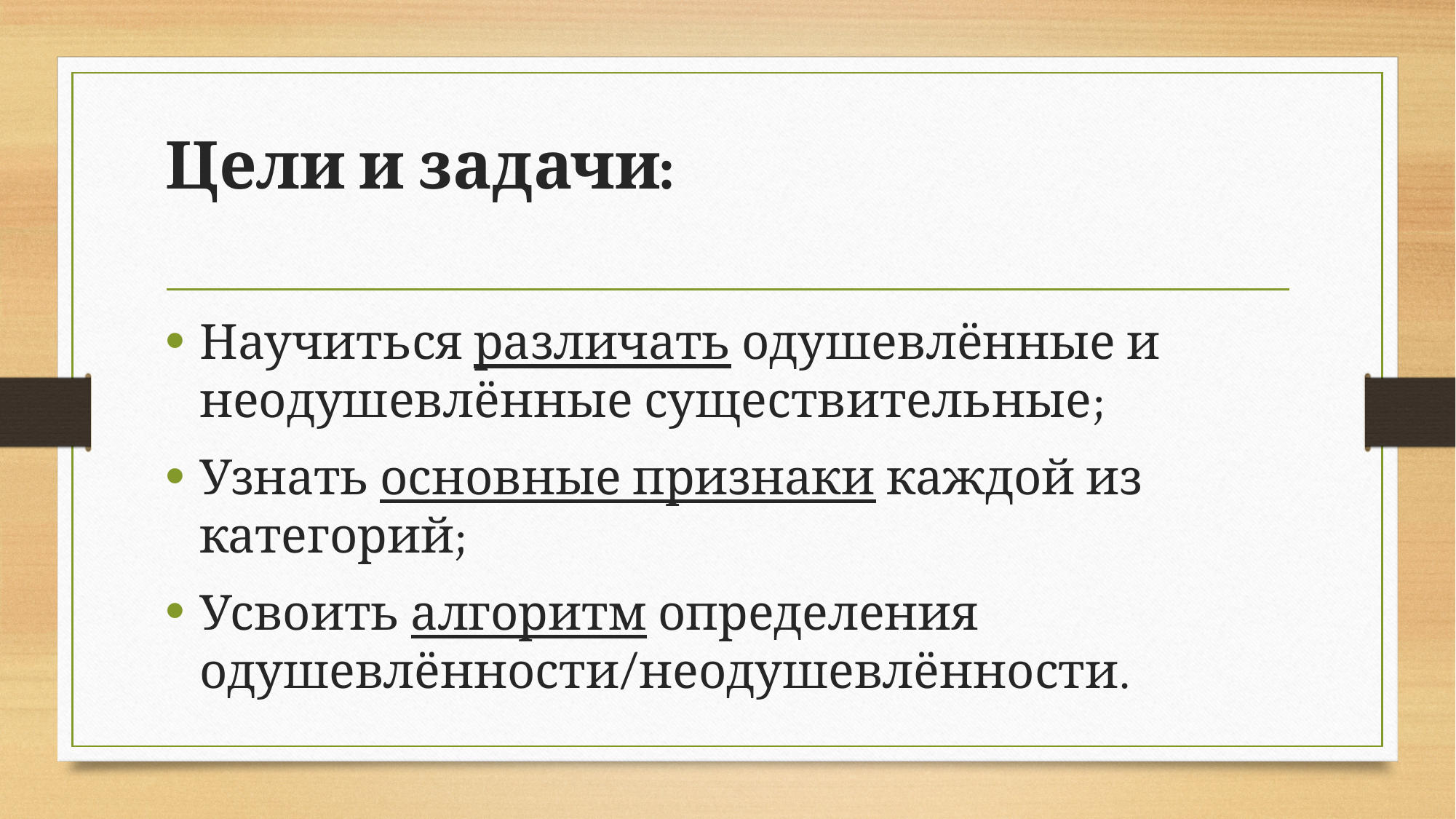

# Цели и задачи:
Научиться различать одушевлённые и неодушевлённые существительные;
Узнать основные признаки каждой из категорий;
Усвоить алгоритм определения одушевлённости/неодушевлённости.